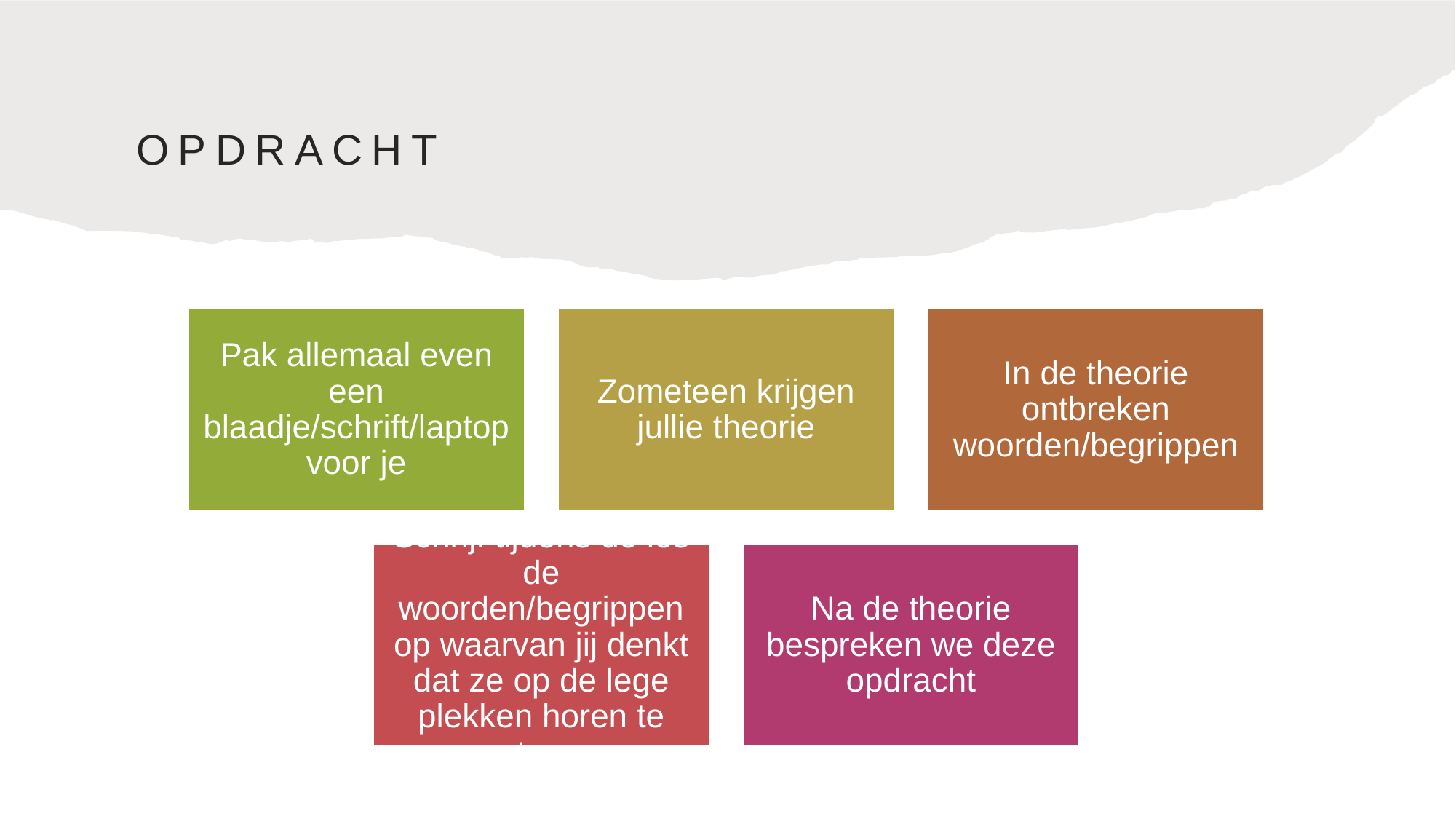

# Opdracht
Pak allemaal even een blaadje/schrift/laptop voor je
Zometeen krijgen jullie theorie
In de theorie ontbreken woorden/begrippen
Schrijf tijdens de les de woorden/begrippen op waarvan jij denkt dat ze op de lege plekken horen te staan
Na de theorie bespreken we deze opdracht